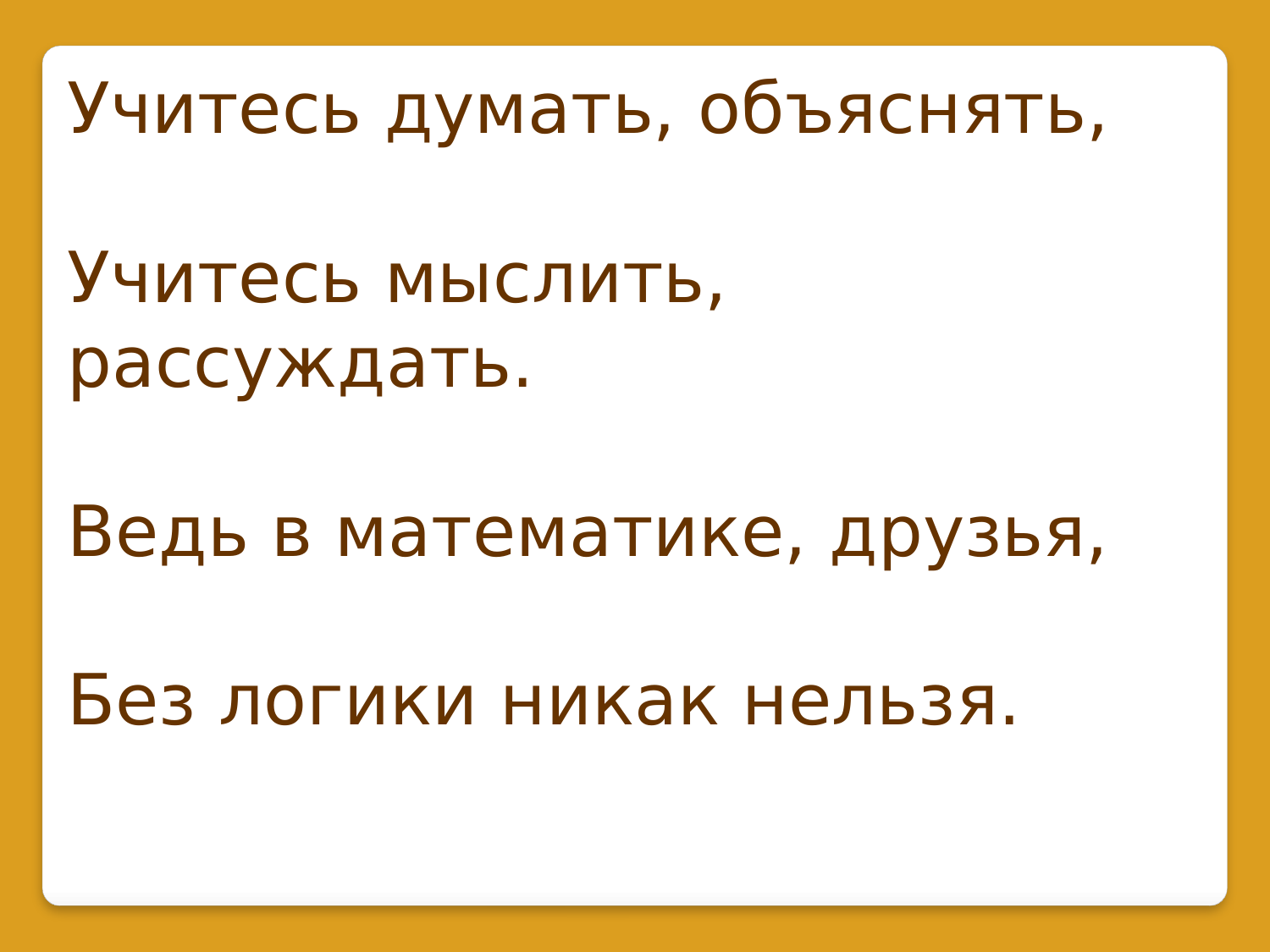

Учитесь думать, объяснять,

Учитесь мыслить, рассуждать.

Ведь в математике, друзья,

Без логики никак нельзя.